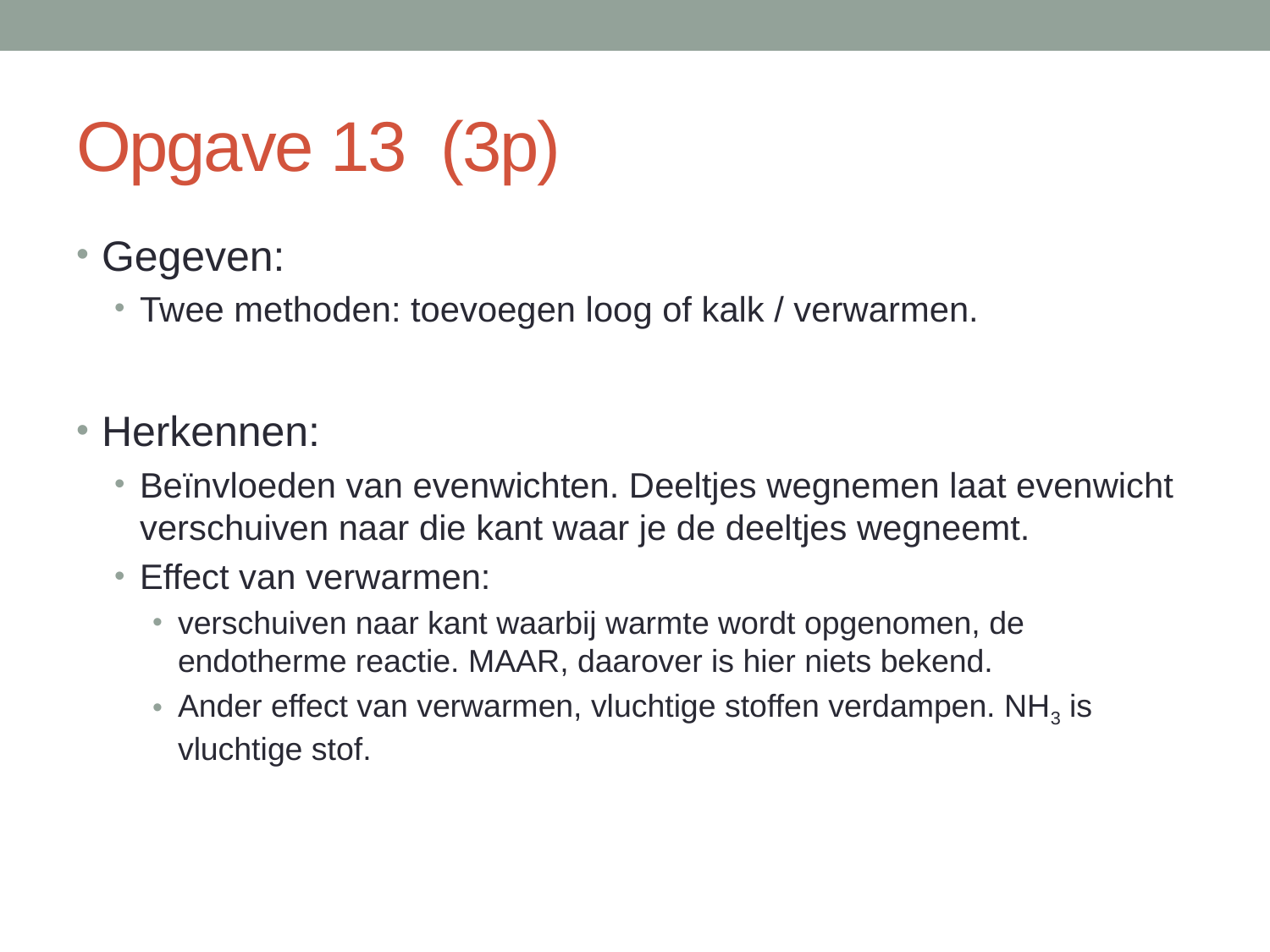

# Opgave 13  (3p)
Gegeven:
Twee methoden: toevoegen loog of kalk / verwarmen.

Herkennen:
Beïnvloeden van evenwichten. Deeltjes wegnemen laat evenwicht verschuiven naar die kant waar je de deeltjes wegneemt.
Effect van verwarmen:
verschuiven naar kant waarbij warmte wordt opgenomen, de endotherme reactie. MAAR, daarover is hier niets bekend.
Ander effect van verwarmen, vluchtige stoffen verdampen. NH3 is vluchtige stof.